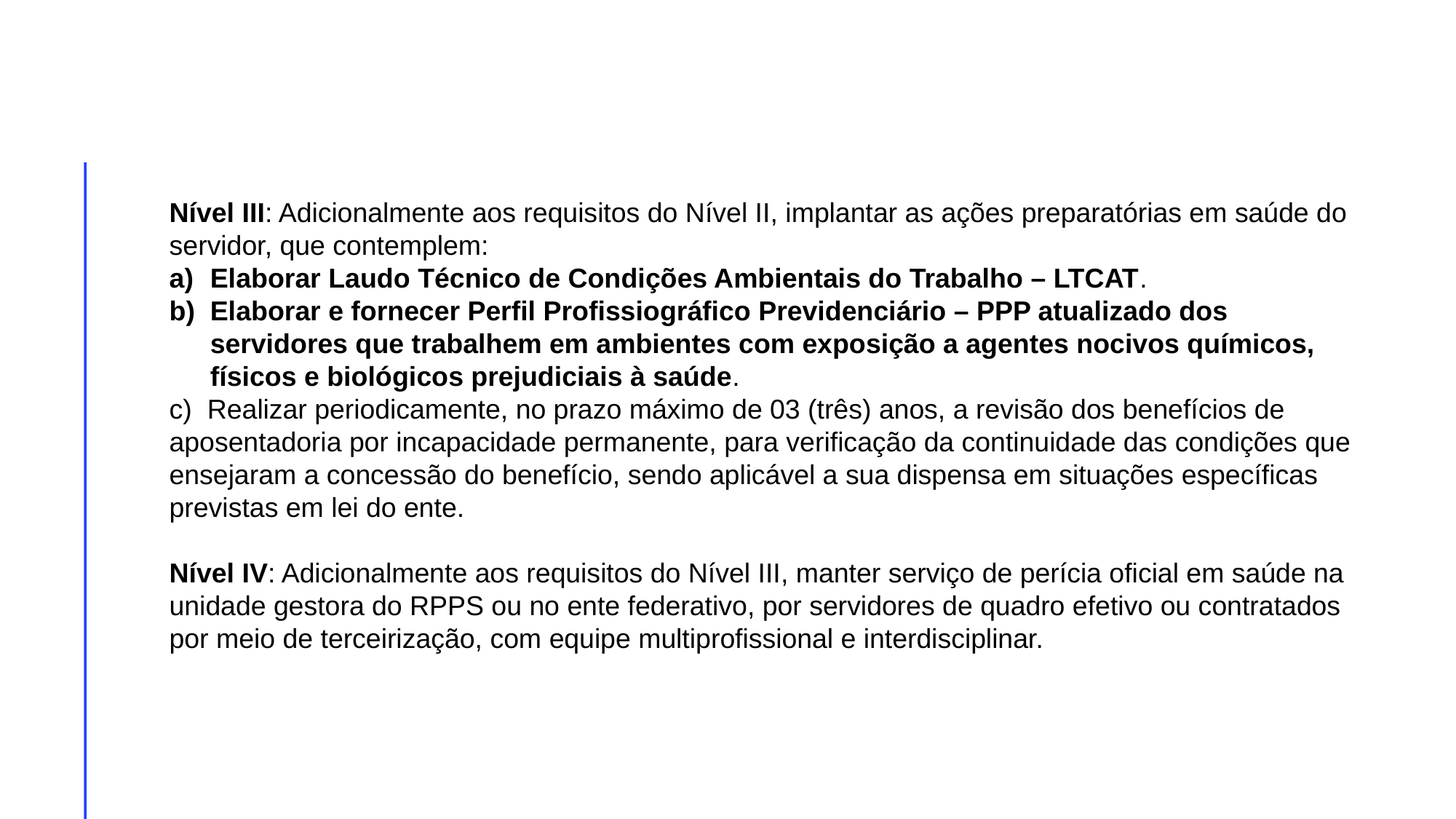

Nível III: Adicionalmente aos requisitos do Nível II, implantar as ações preparatórias em saúde do servidor, que contemplem:
Elaborar Laudo Técnico de Condições Ambientais do Trabalho – LTCAT.
Elaborar e fornecer Perfil Profissiográfico Previdenciário – PPP atualizado dos servidores que trabalhem em ambientes com exposição a agentes nocivos químicos, físicos e biológicos prejudiciais à saúde.
c)  Realizar periodicamente, no prazo máximo de 03 (três) anos, a revisão dos benefícios de aposentadoria por incapacidade permanente, para verificação da continuidade das condições que ensejaram a concessão do benefício, sendo aplicável a sua dispensa em situações específicas previstas em lei do ente.

Nível IV: Adicionalmente aos requisitos do Nível III, manter serviço de perícia oficial em saúde na unidade gestora do RPPS ou no ente federativo, por servidores de quadro efetivo ou contratados por meio de terceirização, com equipe multiprofissional e interdisciplinar.